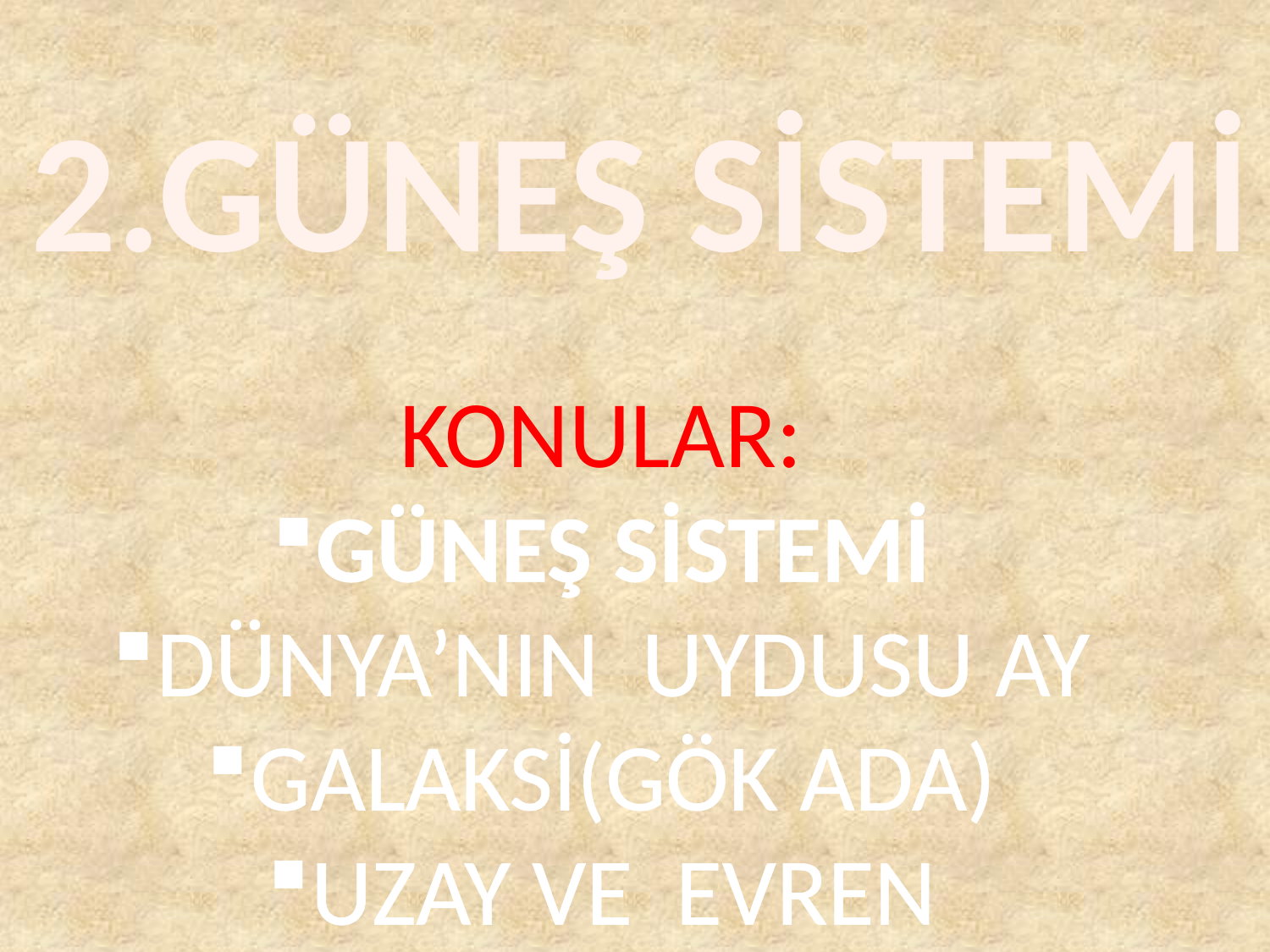

2.GÜNEŞ SİSTEMİ
KONULAR:
GÜNEŞ SİSTEMİ
DÜNYA’NIN  UYDUSU AY
GALAKSİ(GÖK ADA)
UZAY VE  EVREN